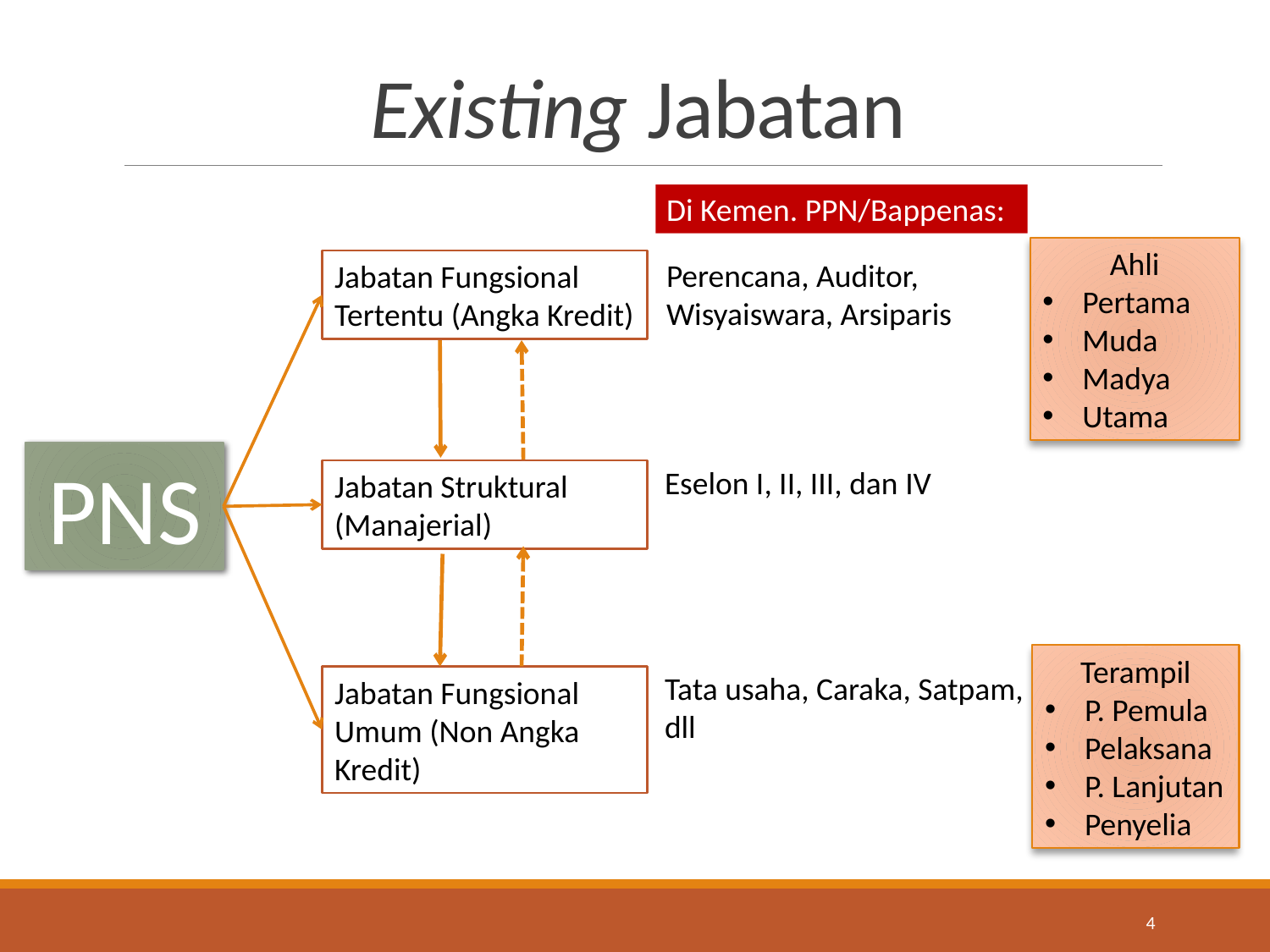

# Existing Jabatan
Di Kemen. PPN/Bappenas:
Ahli
Pertama
Muda
Madya
Utama
Perencana, Auditor, Wisyaiswara, Arsiparis
Jabatan Fungsional Tertentu (Angka Kredit)
PNS
Eselon I, II, III, dan IV

Jabatan Struktural (Manajerial)
Terampil
P. Pemula
Pelaksana
P. Lanjutan
Penyelia
Tata usaha, Caraka, Satpam, dll

Jabatan Fungsional Umum (Non Angka Kredit)
4